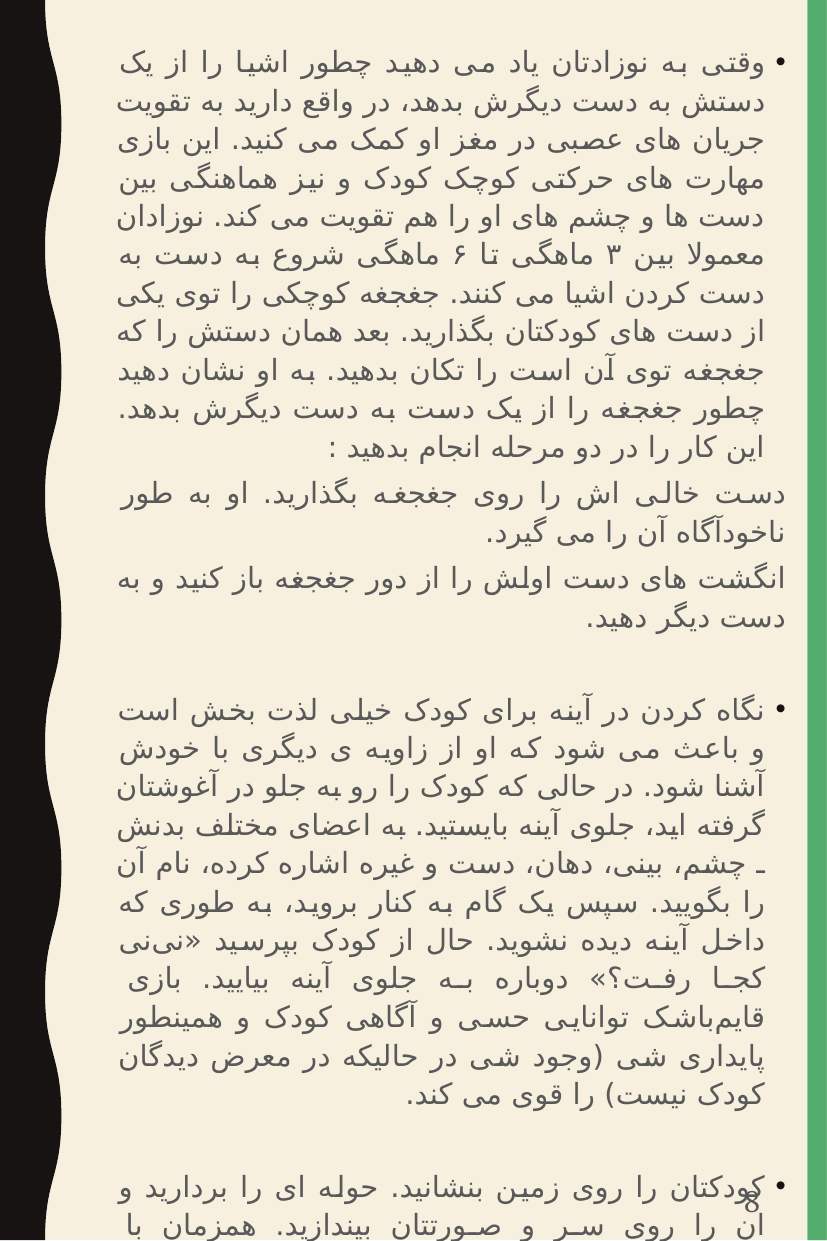

وقتی به نوزادتان یاد می دهید چطور اشیا را از یک دستش به دست دیگرش بدهد، در واقع دارید به تقویت جریان های عصبی در مغز او کمک می کنید. این بازی مهارت های حرکتی کوچک کودک و نیز هماهنگی بین دست ها و چشم های او را هم تقویت می کند. نوزادان معمولا بین ۳ ماهگی تا ۶ ماهگی شروع به دست به دست کردن اشیا می کنند. جغجغه کوچکی را توی یکی از دست های کودکتان بگذارید. بعد همان دستش را که جغجغه توی آن است را تکان بدهید. به او نشان دهید چطور جغجغه را از یک دست به دست دیگرش بدهد. این کار را در دو مرحله انجام بدهید :
دست خالی اش را روی جغجغه بگذارید. او به طور ناخودآگاه آن را می گیرد.
انگشت های دست اولش را از دور جغجغه باز کنید و به دست دیگر دهید.

نگاه کردن در آینه برای کودک خیلی لذت بخش است و باعث می شود که او از زاویه ی دیگری با خودش آشنا شود. در حالی که کودک را رو به جلو در آغوشتان گرفته ‌اید، جلوی آینه بایستید. به اعضای مختلف بدنش ـ چشم، بینی، دهان، دست و غیره اشاره کرده، نام آن را بگویید. سپس یک گام به کنار بروید، به طوری که داخل آینه دیده نشوید. حال از کودک بپرسید «نی‌نی کجا رفت؟» دوباره به جلوی آینه بیایید. بازی قایم‌باشک توانایی حسی و آگاهی کودک و همینطور پایداری شی (وجود شی در حالیکه در معرض دیدگان کودک نیست) را قوی می کند.

کودکتان را روی زمین بنشانید. حوله ای را بردارید و ان را روی سر و صورتتان بیندازید. همزمان با برداشتن حوله و نشاندن صورتتان به کودکتان بگویید : ” دالی موشه!” این بازی معمولا منجر به خنده کودک می شود و هر چه بیشتر آن را انجام دهید ، جذاب تر و بامزه تر می شود. حوله را روی سر کودکتان بیندازید و ببینید آیا آن را برمی دارد یا نه. یادتان باشد هر دفعه که حوله را برمی دارید بگویید : “دالی موشه ! “بازی های” دالی موشه ” به کودکان می آموزد چیزهایی که ناپدید شده اند دوباره بر می گردند. درک این مسیله باعث می شود که اعتماد کودک به والدین و اطرافیانش بیشتر شود. داشتن یک رابطه ی محکم و عمیق با کودک به او کمک می کند در آینده تنش های معمول زندگی را بهتر تحمل کند.

8